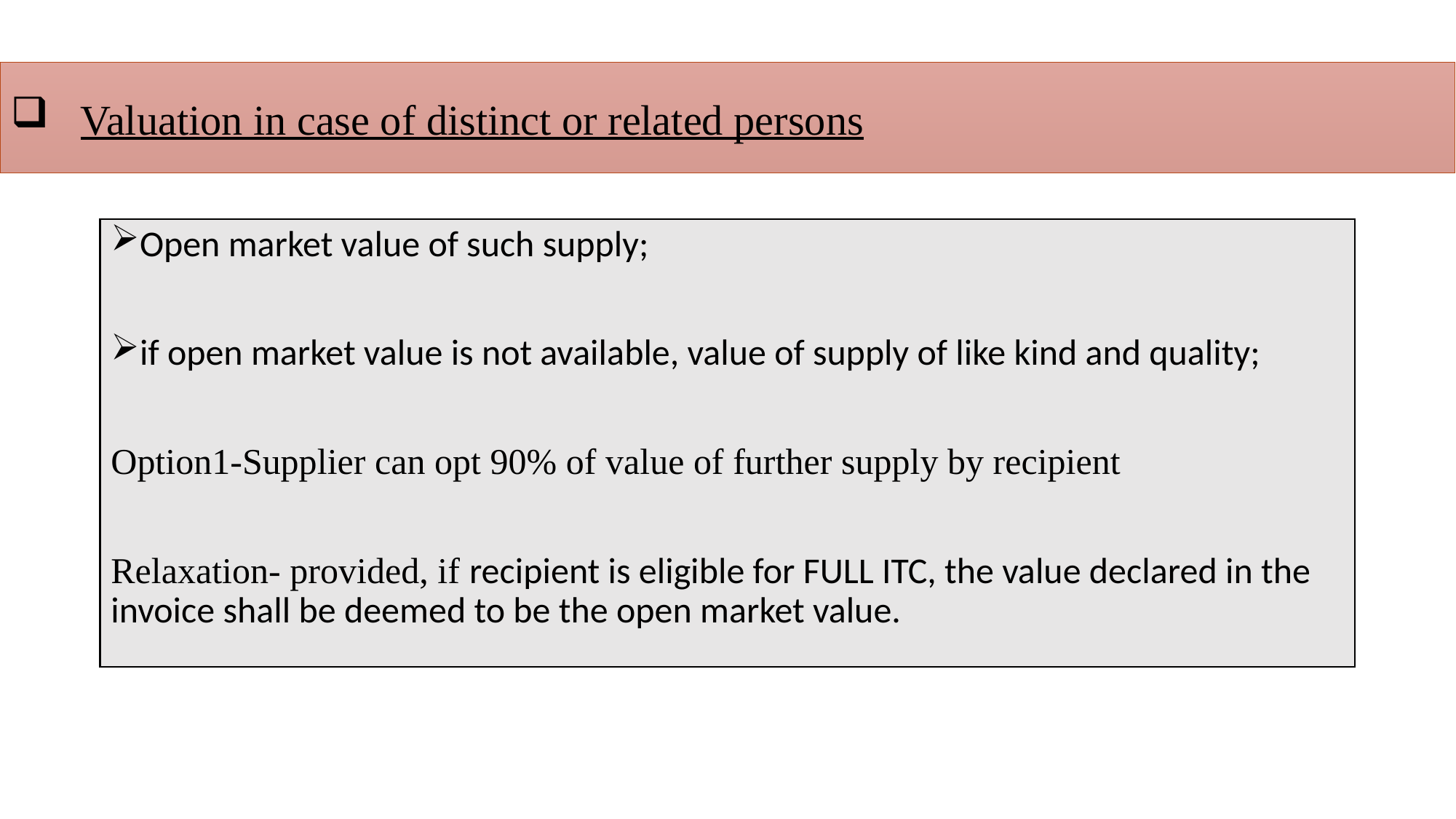

Valuation in case of distinct or related persons
Open market value of such supply;

if open market value is not available, value of supply of like kind and quality;

Option1-Supplier can opt 90% of value of further supply by recipient

Relaxation- provided, if recipient is eligible for FULL ITC, the value declared in the invoice shall be deemed to be the open market value.